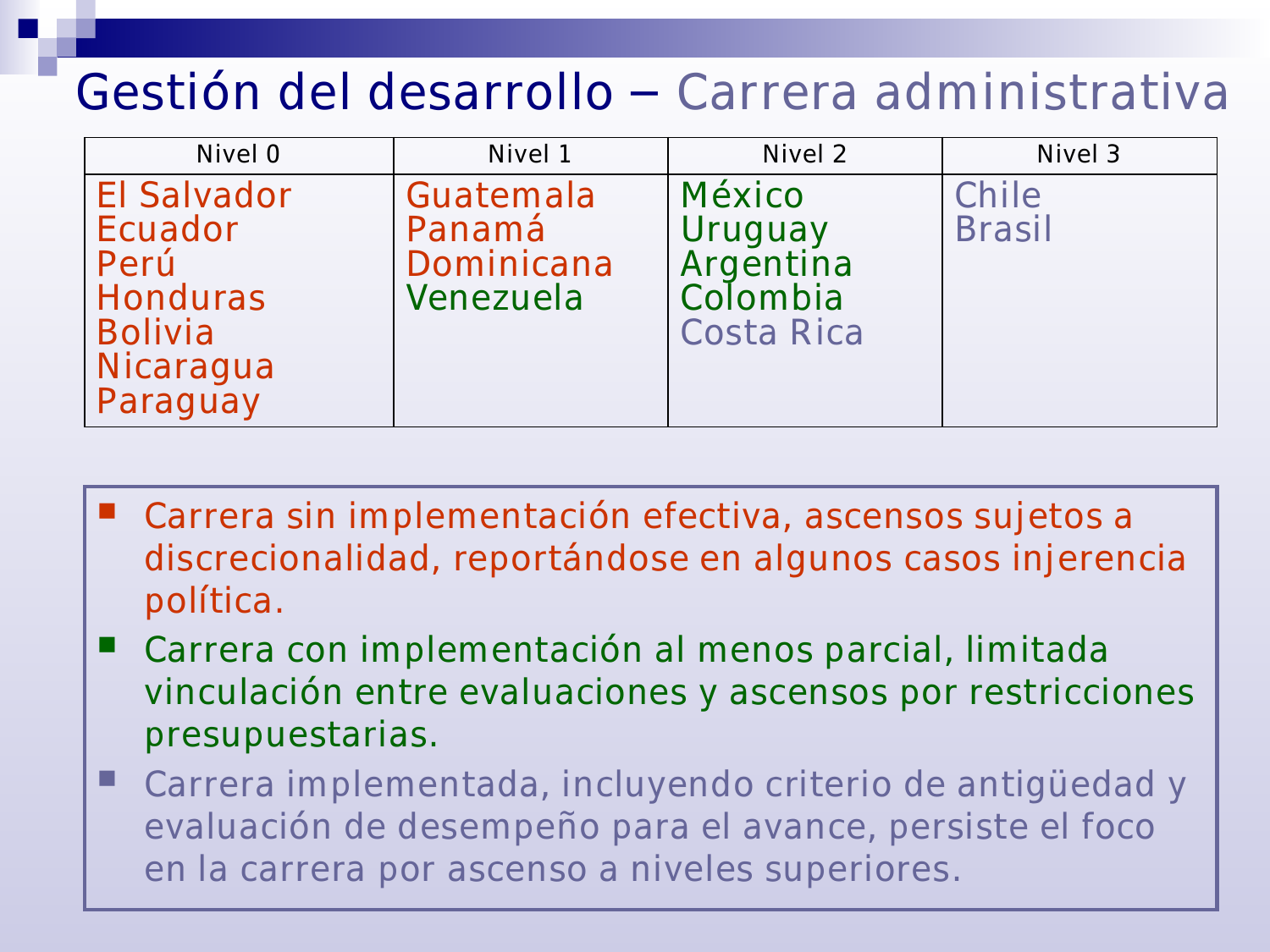

# Gestión del desarrollo – Carrera administrativa
| Nivel 0 | Nivel 1 | Nivel 2 | Nivel 3 |
| --- | --- | --- | --- |
| El Salvador Ecuador Perú Honduras Bolivia Nicaragua Paraguay | Guatemala Panamá Dominicana Venezuela | México Uruguay Argentina Colombia Costa Rica | Chile Brasil |
Carrera sin implementación efectiva, ascensos sujetos a discrecionalidad, reportándose en algunos casos injerencia política.
Carrera con implementación al menos parcial, limitada vinculación entre evaluaciones y ascensos por restricciones presupuestarias.
Carrera implementada, incluyendo criterio de antigüedad y evaluación de desempeño para el avance, persiste el foco en la carrera por ascenso a niveles superiores.